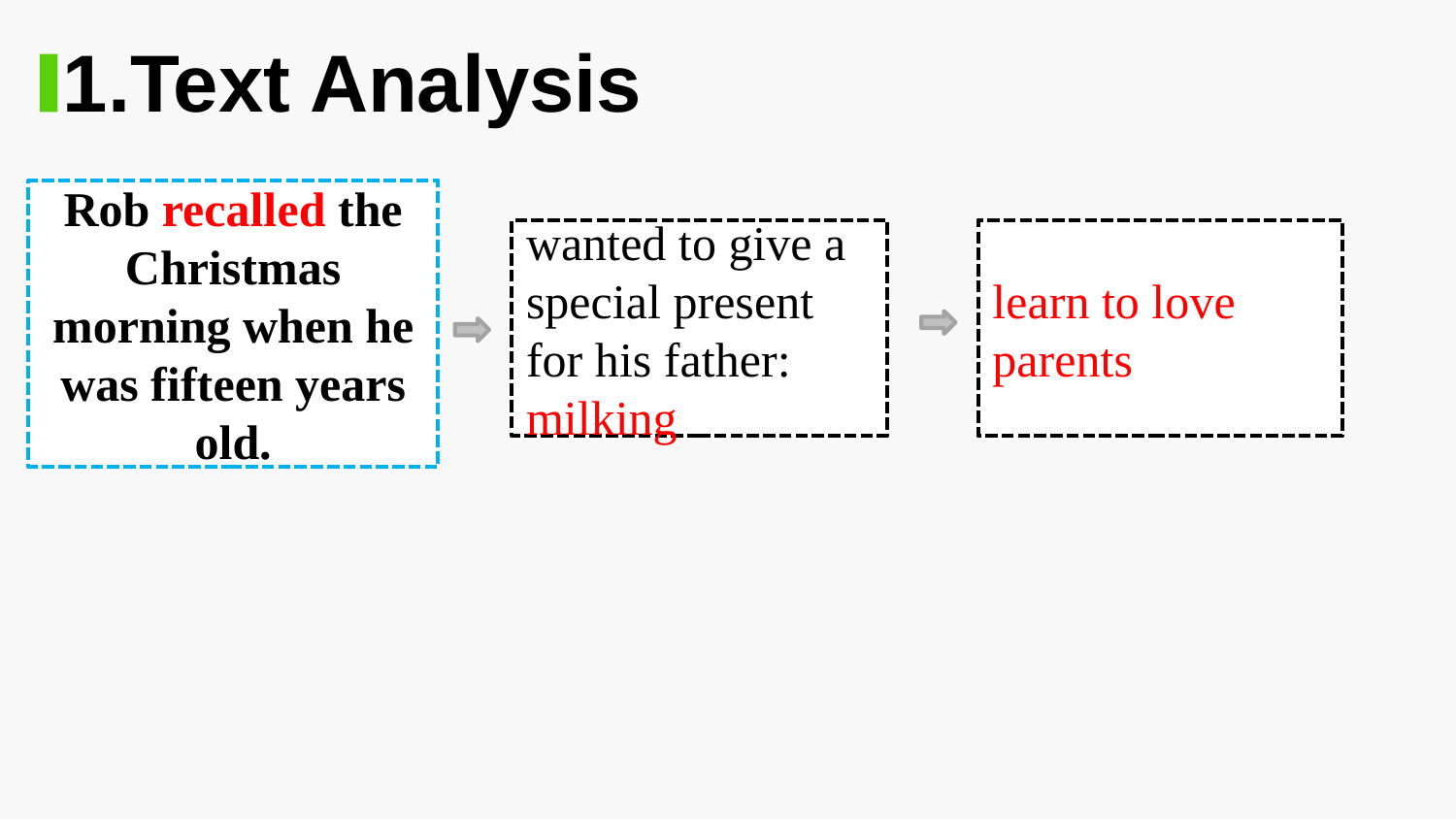

1.Text Analysis

Rob recalled the Christmas morning when he was fifteen years old.
wanted to give a special present for his father: milking
learn to love parents